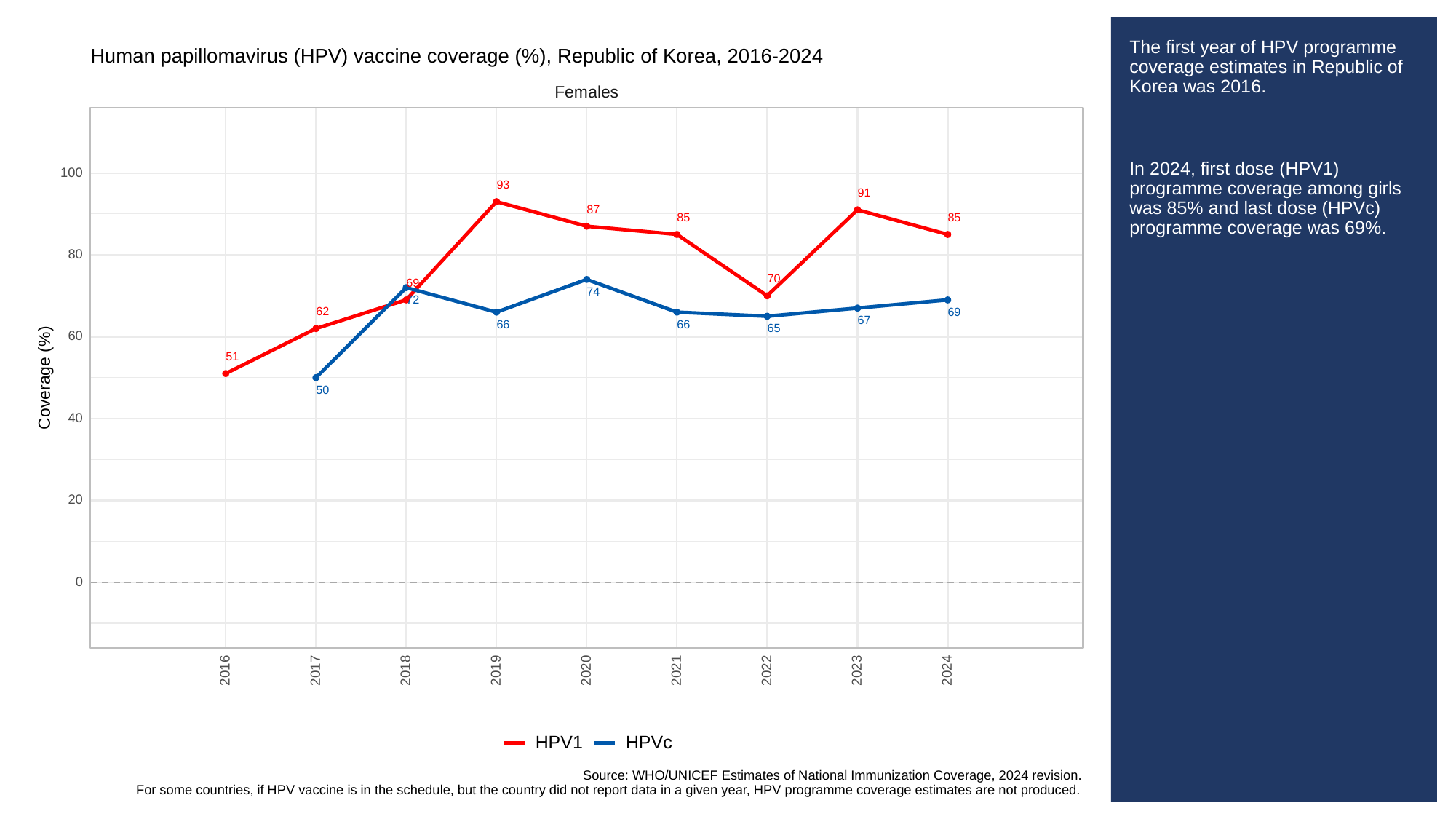

# The first year of HPV programme coverage estimates in Republic of Korea was 2016.

In 2024, first dose (HPV1) programme coverage among girls was 85% and last dose (HPVc) programme coverage was 69%.

Human papillomavirus (HPV) vaccine coverage (%), Republic of Korea, 2016-2024
Females

100

93
91

87

85
85

80

70

69

74

72

62
69

67
66
66
65

60

51
Coverage (%)

50
40

20

0

2023
2016
2017
2018
2019
2020
2021
2022
2024
HPVc
HPV1

Source: WHO/UNICEF Estimates of National Immunization Coverage, 2024 revision.
For some countries, if HPV vaccine is in the schedule, but the country did not report data in a given year, HPV programme coverage estimates are not produced.